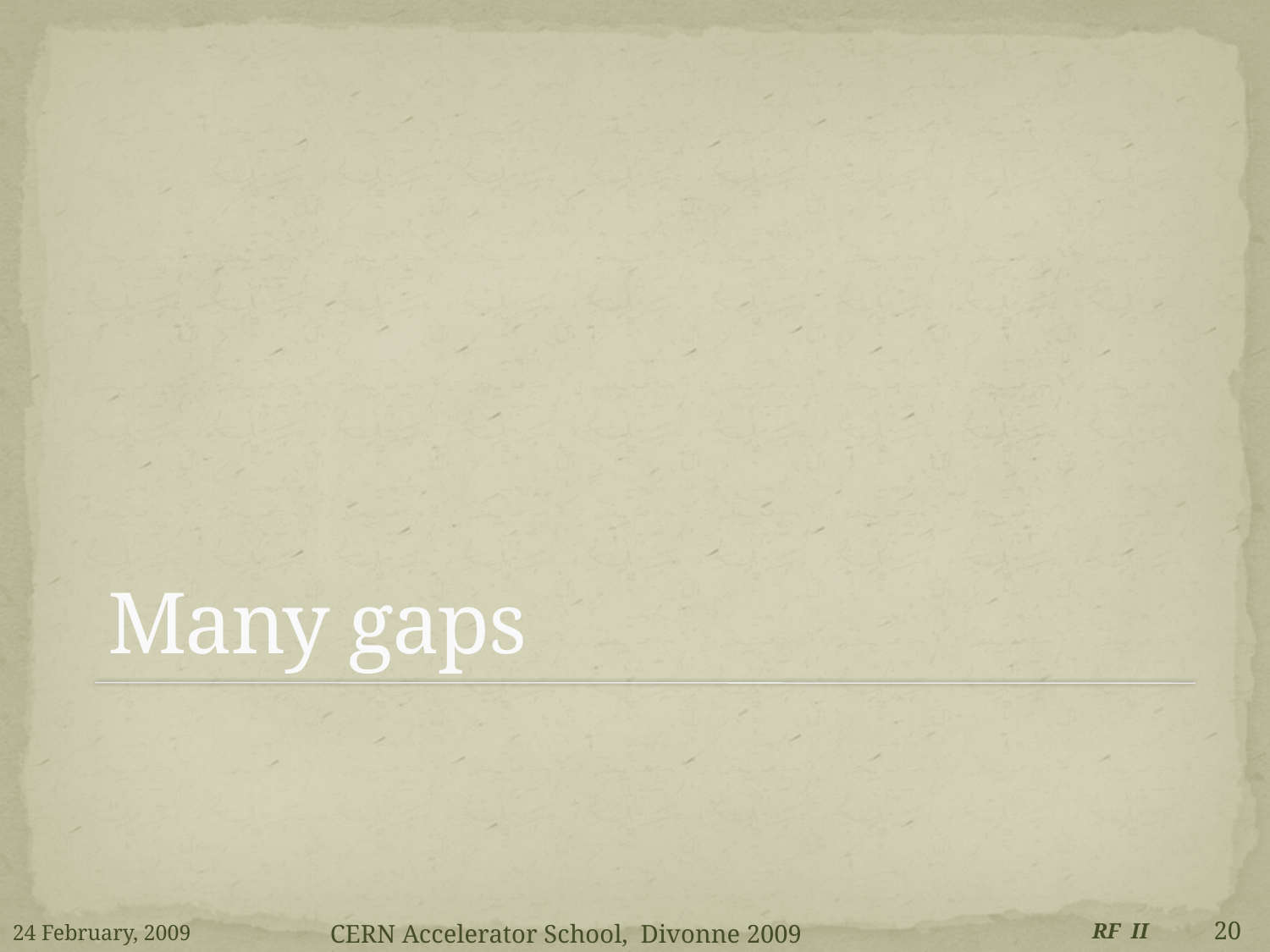

# Many gaps

24 February, 2009
RF  II
20